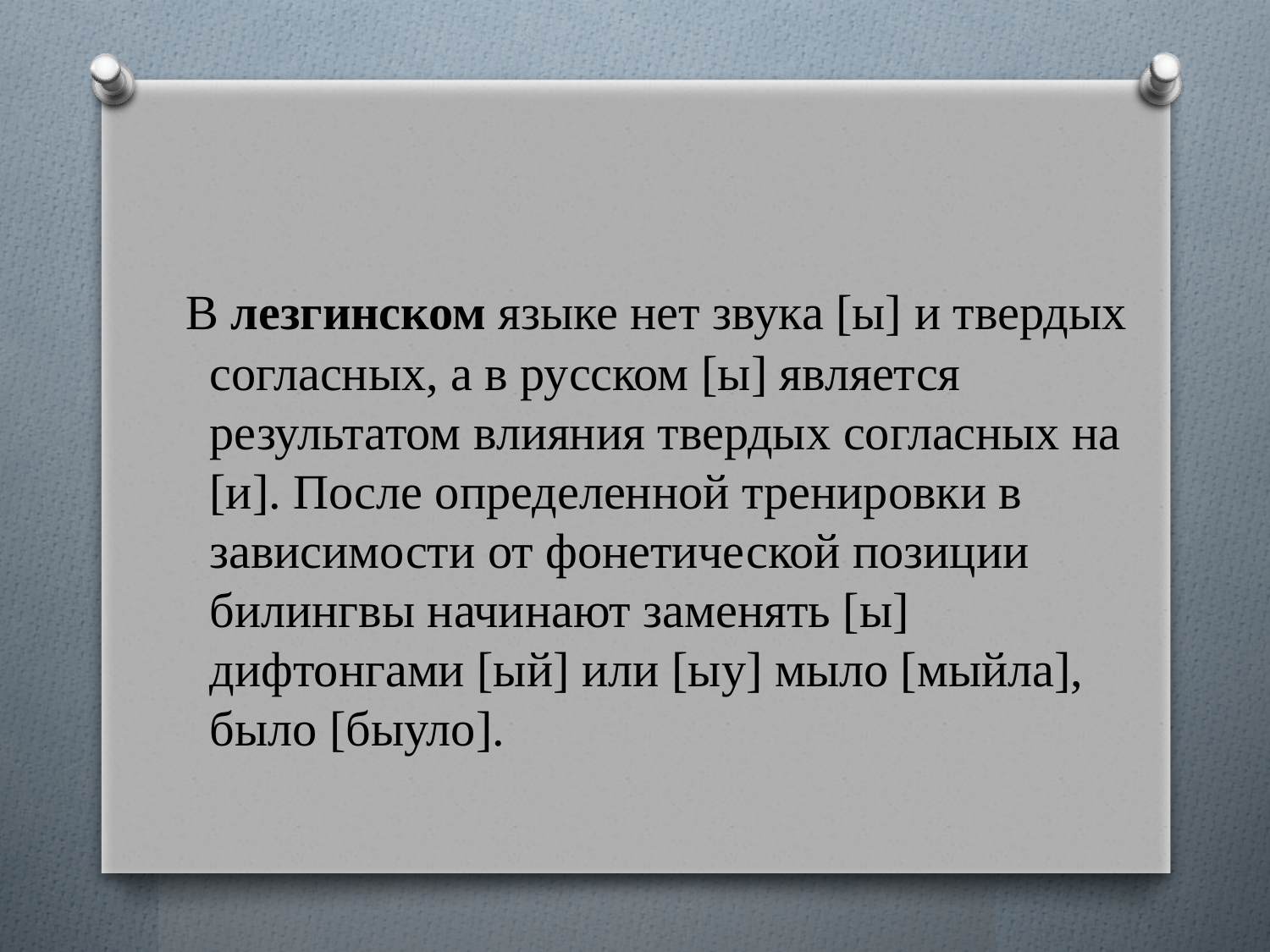

В лезгинском языке нет звука [ы] и твердых согласных, а в русском [ы] является результатом влияния твердых согласных на [и]. После определенной тренировки в зависимости от фонетической позиции билингвы начинают заменять [ы] дифтонгами [ый] или [ыу] мыло [мыйла], было [быуло].
#